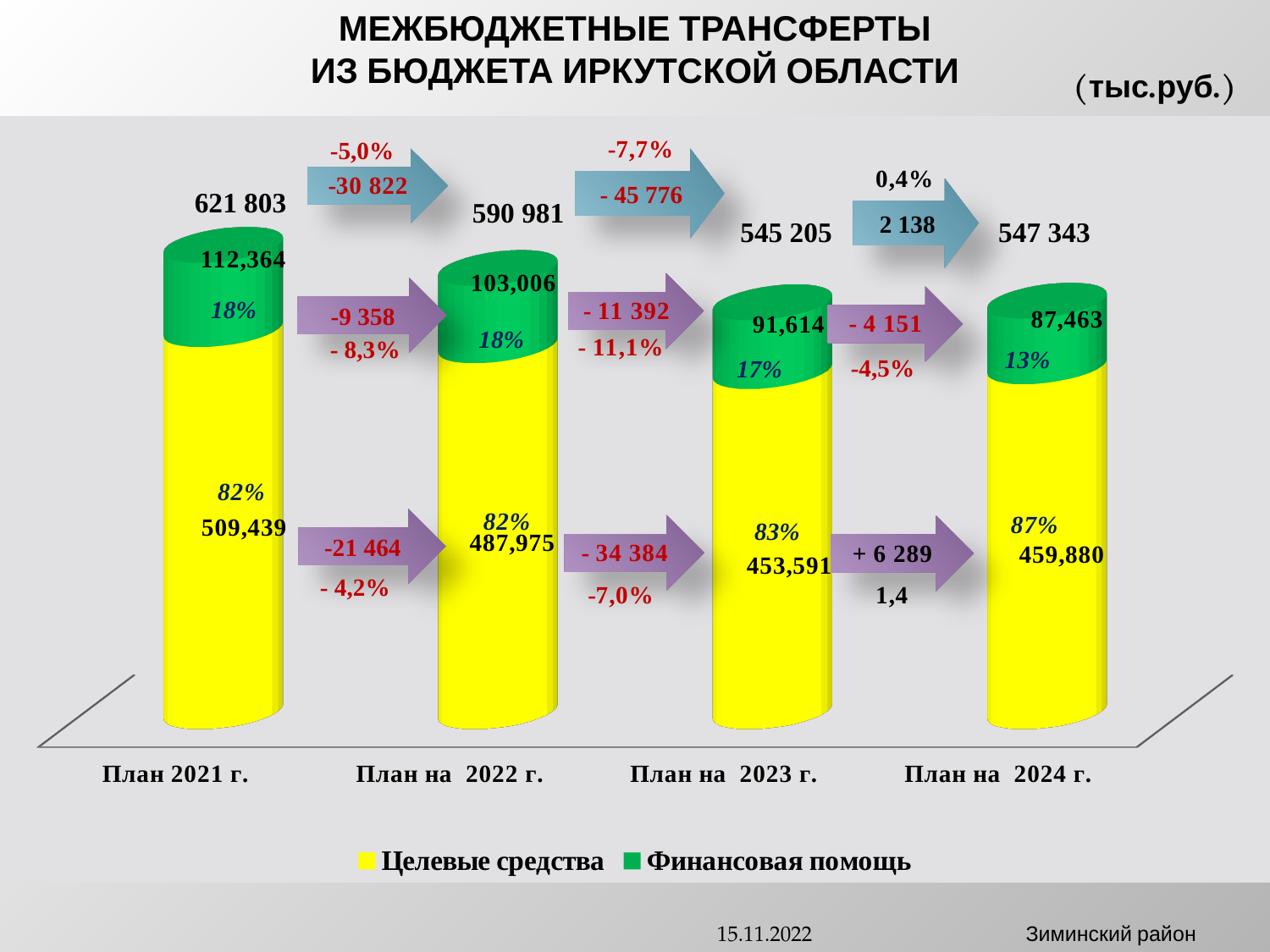

МЕЖБЮДЖЕТНЫЕ ТРАНСФЕРТЫ
ИЗ БЮДЖЕТА ИРКУТСКОЙ ОБЛАСТИ
(тыс.руб.)

[unsupported chart]

-5,0%
- 45 776
621 803
2 138
590 981
545 205
547 343
-9 358
18%
18%
- 8,3%
13%
-4,5%
17%
-21 464
83%
- 4,2%

15.11.2022
Зиминский район